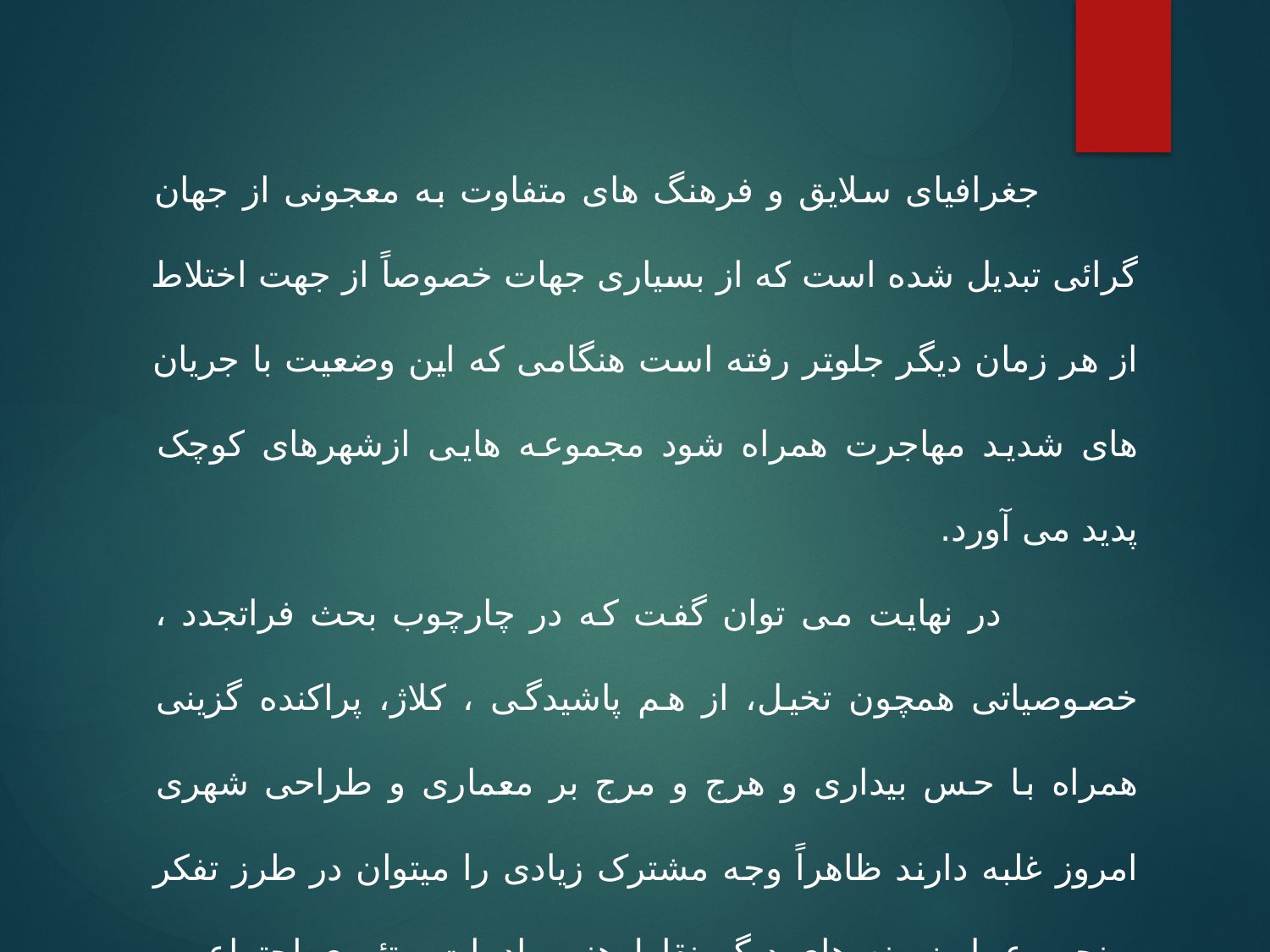

جغرافیای سلایق و فرهنگ های متفاوت به معجونی از جهان گرائی تبدیل شده است که از بسیاری جهات خصوصاً از جهت اختلاط از هر زمان دیگر جلوتر رفته است هنگامی که این وضعیت با جریان های شدید مهاجرت همراه شود مجموعه هایی ازشهرهای کوچک پدید می آورد.
         در نهایت می توان گفت که در چارچوب بحث فراتجدد ، خصوصیاتی همچون تخیل، از هم پاشیدگی ، کلاژ، پراکنده گزینی همراه با حس بیداری و هرج و مرج بر معماری و طراحی شهری امروز غلبه دارند ظاهراً وجه مشترک زیادی را میتوان در طرز تفکر و نحوه عمل زمینه های دیگر نقاط هنر ، ادبیات ، تئوری اجتماعی ، روانشناسی و فلسفه نیز یافت.